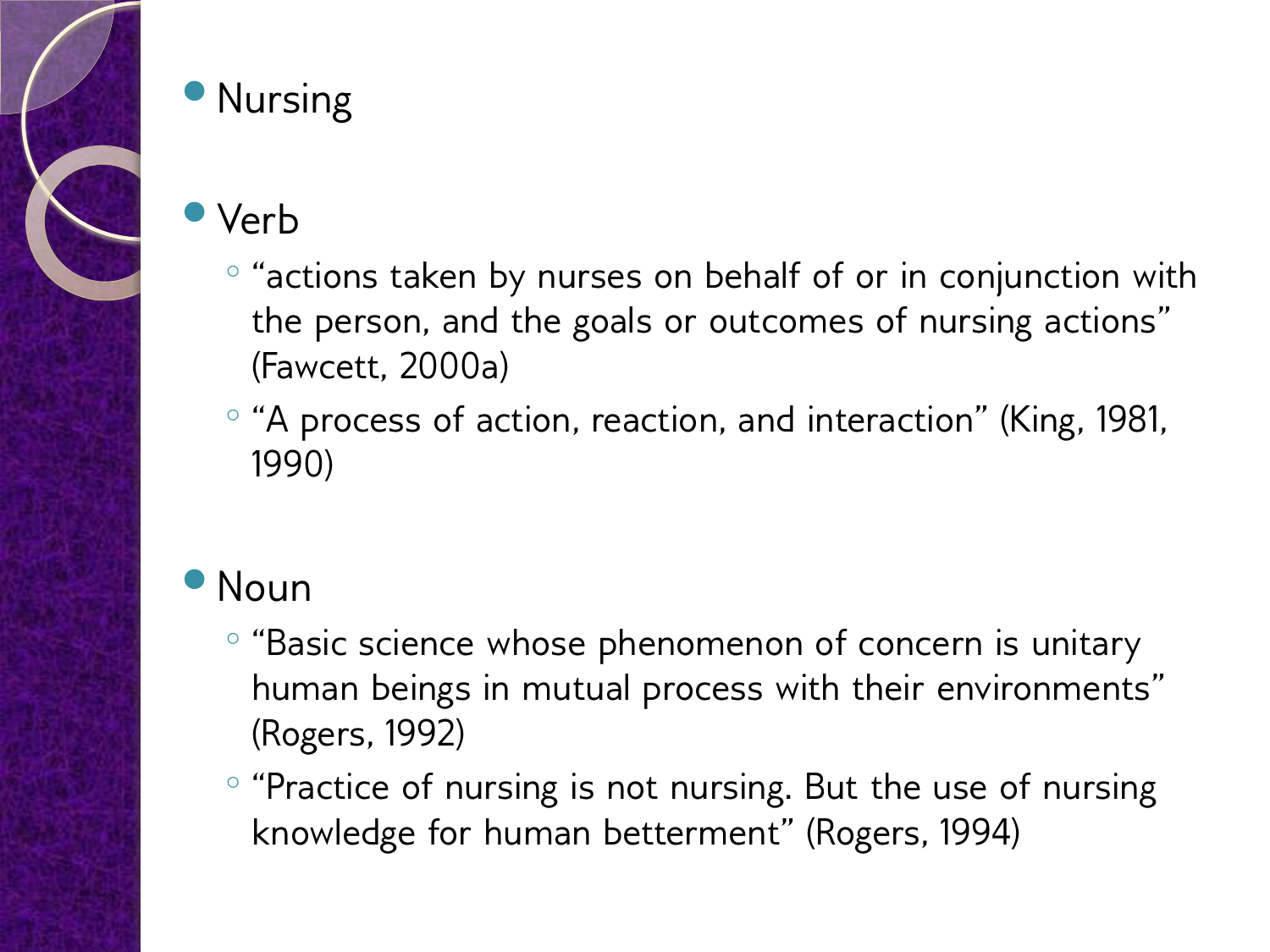

Nursing

Verb
“actions taken by nurses on behalf of or in conjunction with the person, and the goals or outcomes of nursing actions” (Fawcett, 2000a)
“A process of action, reaction, and interaction” (King, 1981, 1990)

Noun
“Basic science whose phenomenon of concern is unitary human beings in mutual process with their environments” (Rogers, 1992)
“Practice of nursing is not nursing. But the use of nursing knowledge for human betterment” (Rogers, 1994)